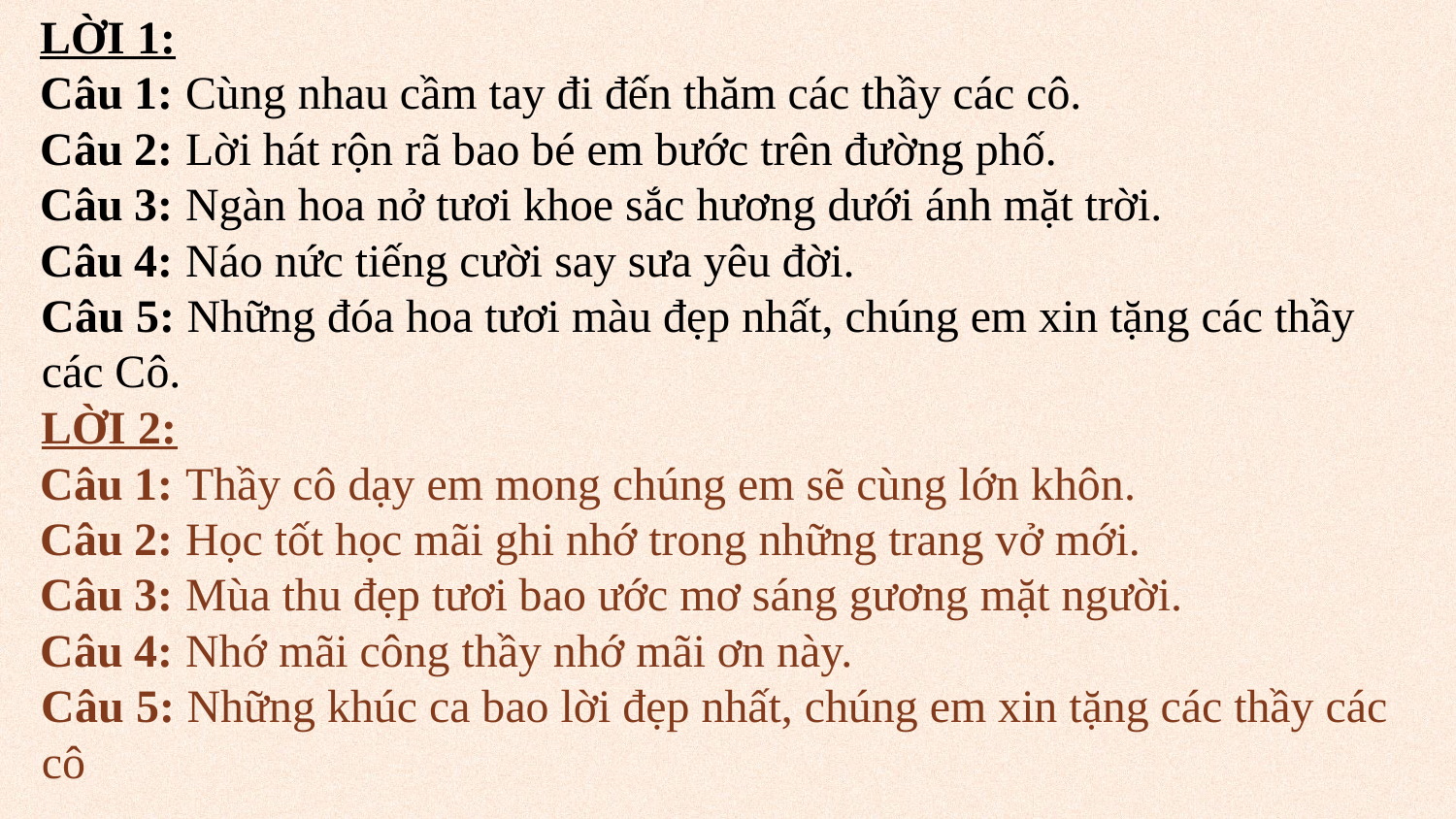

LỜI 1:
Câu 1: Cùng nhau cầm tay đi đến thăm các thầy các cô.
Câu 2: Lời hát rộn rã bao bé em bước trên đường phố.
Câu 3: Ngàn hoa nở tươi khoe sắc hương dưới ánh mặt trời.
Câu 4: Náo nức tiếng cười say sưa yêu đời.
Câu 5: Những đóa hoa tươi màu đẹp nhất, chúng em xin tặng các thầy các Cô.
LỜI 2:
Câu 1: Thầy cô dạy em mong chúng em sẽ cùng lớn khôn.
Câu 2: Học tốt học mãi ghi nhớ trong những trang vở mới.
Câu 3: Mùa thu đẹp tươi bao ước mơ sáng gương mặt người.
Câu 4: Nhớ mãi công thầy nhớ mãi ơn này.
Câu 5: Những khúc ca bao lời đẹp nhất, chúng em xin tặng các thầy các cô